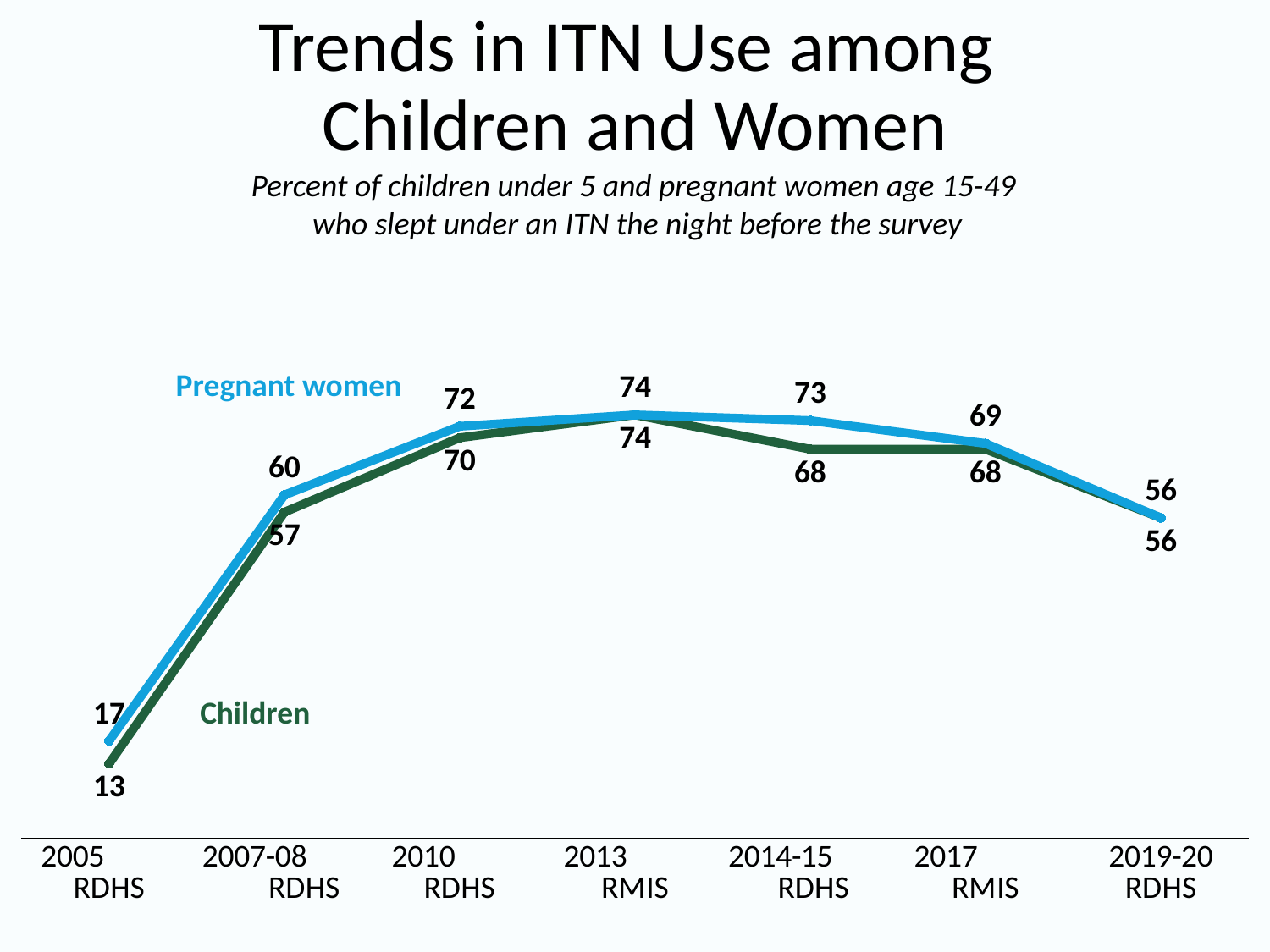

# Trends in ITN Use among Children and Women
Percent of children under 5 and pregnant women age 15-49
who slept under an ITN the night before the survey

### Chart

| Category | Children | Women |
|---|---|---|
| 2005            RDHS | 13.0 | 17.0 |
| 2007-08                RDHS | 57.0 | 60.0 |
| 2010            RDHS | 70.0 | 72.0 |
| 2013             RMIS | 74.0 | 74.0 |
| 2014-15           RDHS | 68.0 | 73.0 |
| 2017             RMIS | 68.0 | 69.0 |
| 2019-20 RDHS | 56.0 | 56.0 |
Pregnant women
Children